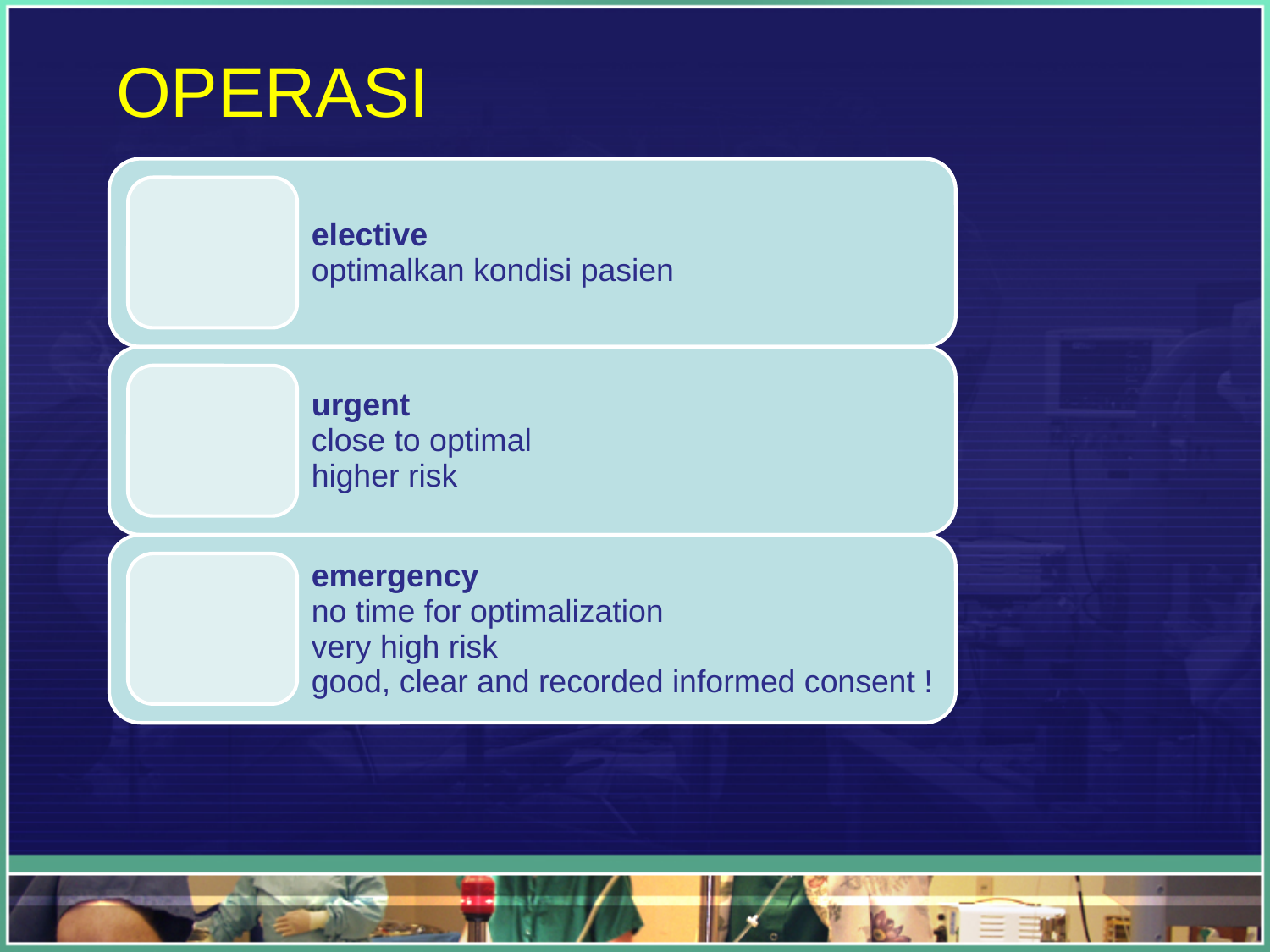

OPERASI
elective
optimalkan kondisi pasien
urgent
close to optimal
higher risk
emergency
no time for optimalization
very high risk
good, clear and recorded informed consent !